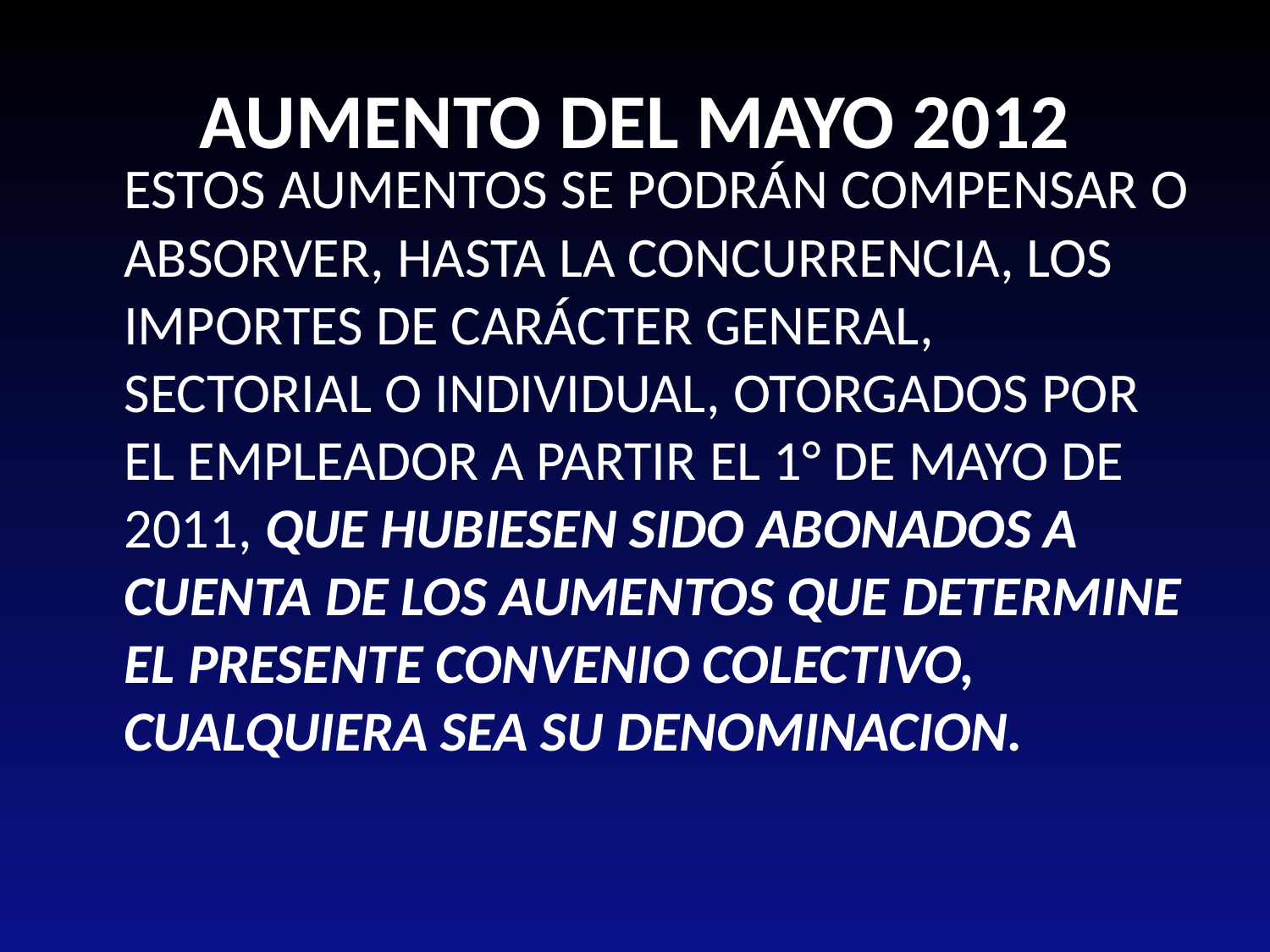

# AUMENTO DEL MAYO 2012
  	ESTOS AUMENTOS SE PODRÁN COMPENSAR O ABSORVER, HASTA LA CONCURRENCIA, LOS IMPORTES DE CARÁCTER GENERAL, SECTORIAL O INDIVIDUAL, OTORGADOS POR EL EMPLEADOR A PARTIR EL 1° DE MAYO DE 2011, QUE HUBIESEN SIDO ABONADOS A CUENTA DE LOS AUMENTOS QUE DETERMINE EL PRESENTE CONVENIO COLECTIVO, CUALQUIERA SEA SU DENOMINACION.